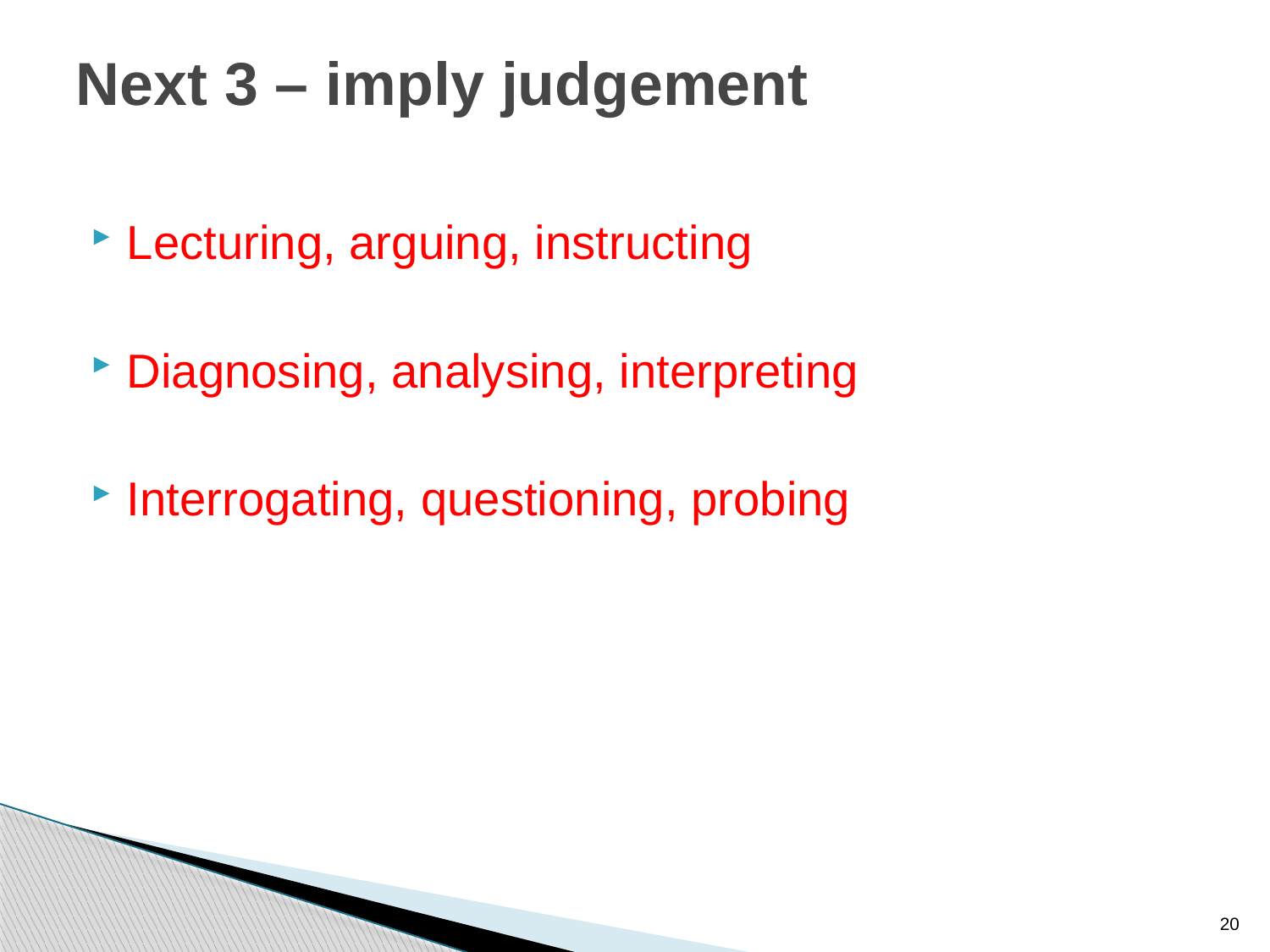

# Next 3 – imply judgement
Lecturing, arguing, instructing

Diagnosing, analysing, interpreting

Interrogating, questioning, probing
20